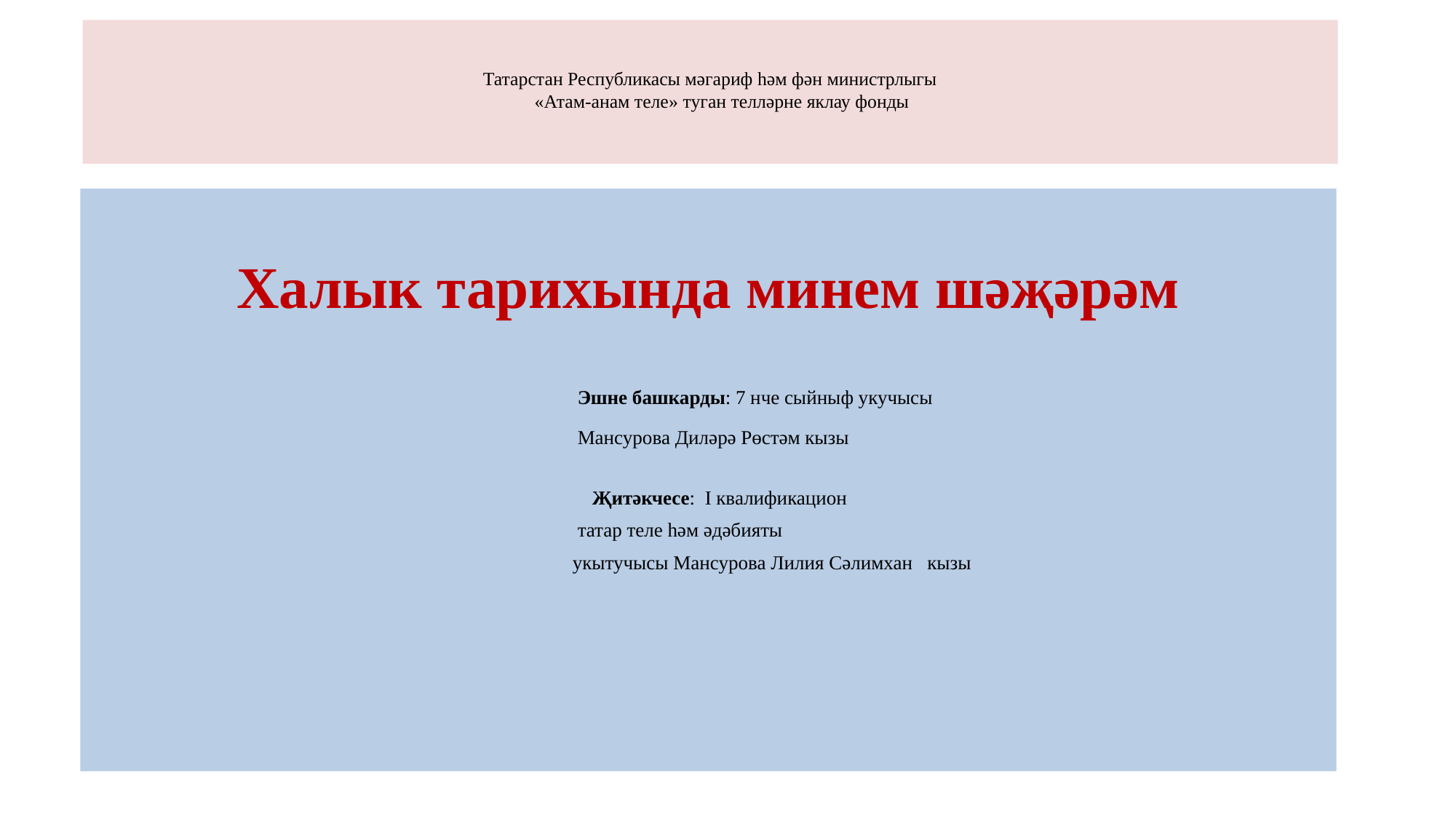

# Татарстан Республикасы мәгариф һәм фән министрлыгы «Атам-анам теле» туган телләрне яклау фонды

Халык тарихында минем шәҗәрәм
                                 Эшне башкарды: 7 нче сыйныф укучысы
                                                                                                   Мансурова Диләрә Рөстәм кызы
                                                                                                      Җитәкчесе:  I квалификацион
                                                                                                   татар теле һәм әдәбияты
                                                                                                  укытучысы Мансурова Лилия Сәлимхан   кызы